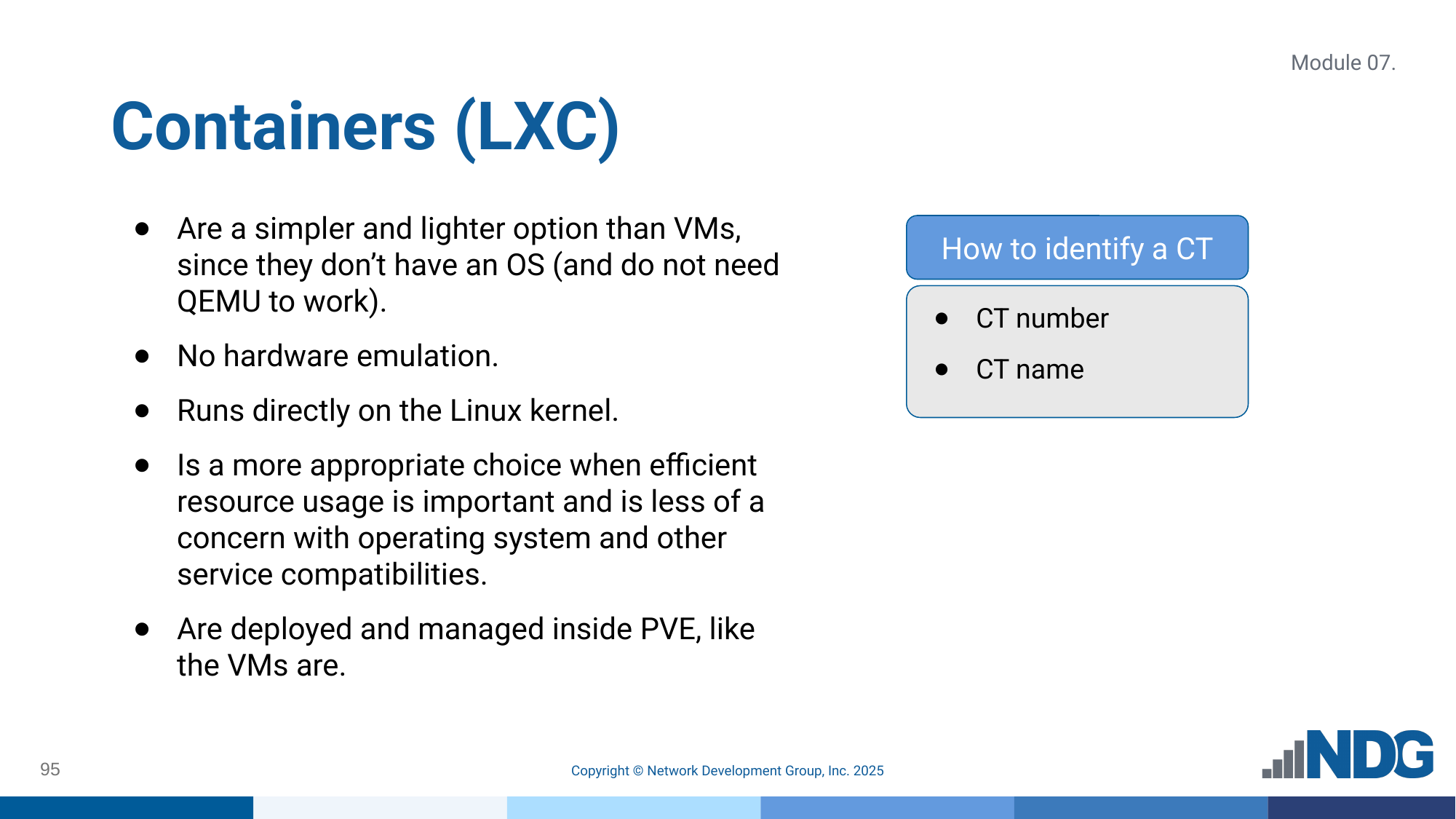

# Containers (LXC)
Module 07.
Are a simpler and lighter option than VMs, since they don’t have an OS (and do not need QEMU to work).
No hardware emulation.
Runs directly on the Linux kernel.
Is a more appropriate choice when efficient resource usage is important and is less of a concern with operating system and other service compatibilities.
Are deployed and managed inside PVE, like the VMs are.
How to identify a CT
CT number
CT name